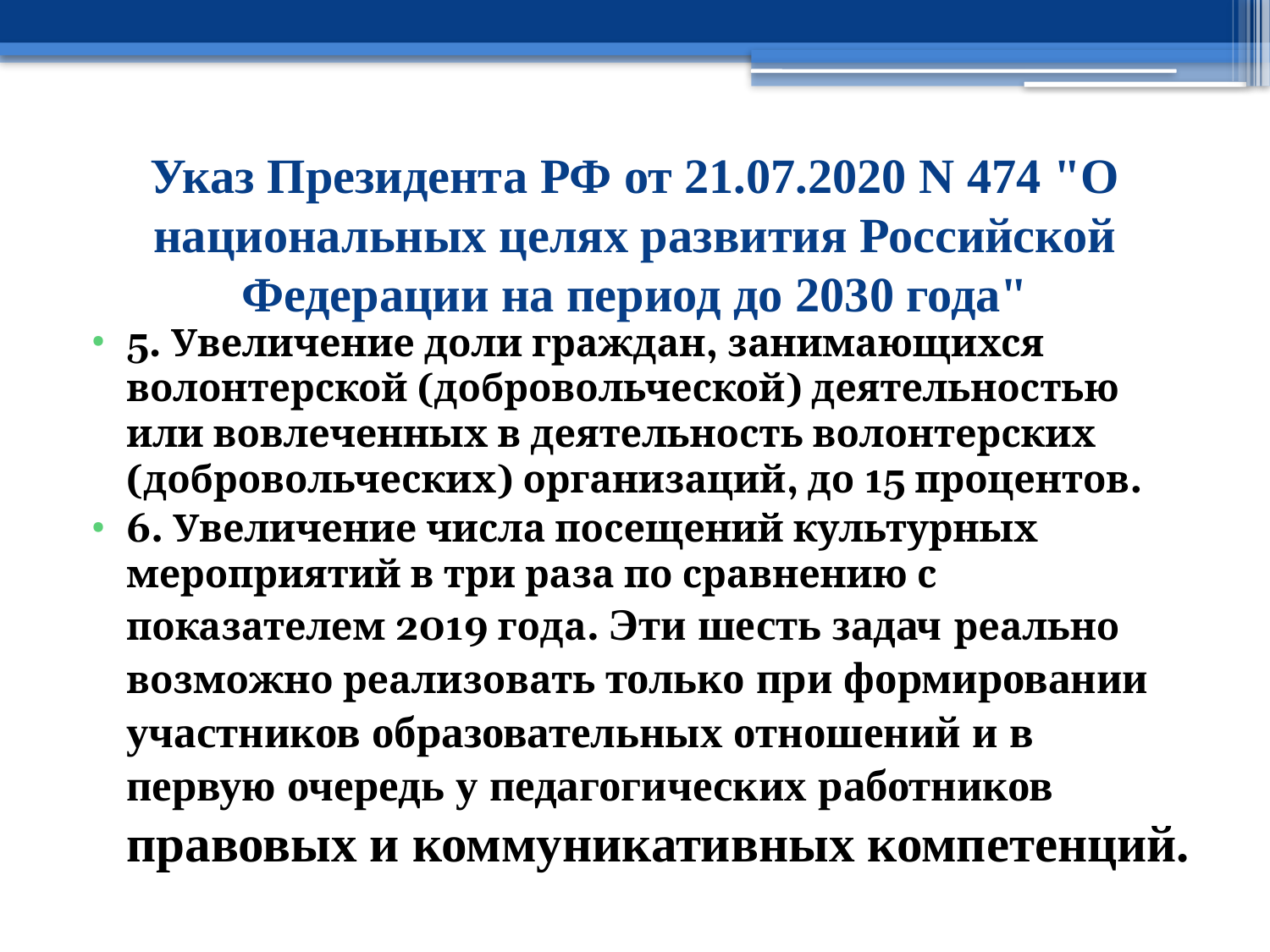

# Указ Президента РФ от 21.07.2020 N 474 "О национальных целях развития Российской Федерации на период до 2030 года"
5. Увеличение доли граждан, занимающихся волонтерской (добровольческой) деятельностью или вовлеченных в деятельность волонтерских (добровольческих) организаций, до 15 процентов.
6. Увеличение числа посещений культурных мероприятий в три раза по сравнению с показателем 2019 года. Эти шесть задач реально возможно реализовать только при формировании участников образовательных отношений и в первую очередь у педагогических работников правовых и коммуникативных компетенций.